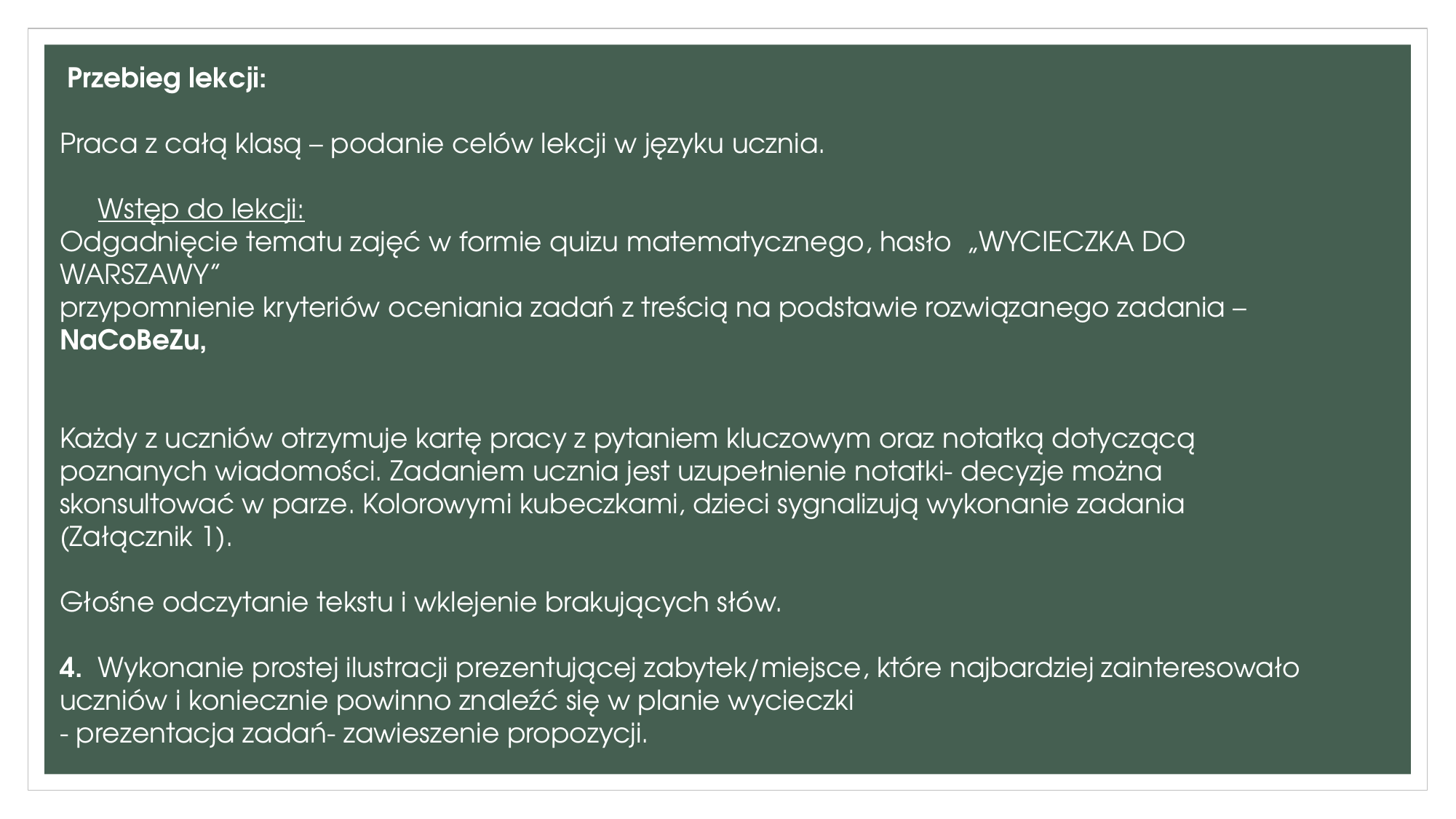

Przebieg lekcji:

Praca z całą klasą – podanie celów lekcji w języku ucznia.

     Wstęp do lekcji:
Odgadnięcie tematu zajęć w formie quizu matematycznego, hasło  „WYCIECZKA DO WARSZAWY”
przypomnienie kryteriów oceniania zadań z treścią na podstawie rozwiązanego zadania – NaCoBeZu,

Każdy z uczniów otrzymuje kartę pracy z pytaniem kluczowym oraz notatką dotyczącą poznanych wiadomości. Zadaniem ucznia jest uzupełnienie notatki- decyzje można skonsultować w parze. Kolorowymi kubeczkami, dzieci sygnalizują wykonanie zadania
(Załącznik 1).

Głośne odczytanie tekstu i wklejenie brakujących słów.

4.  Wykonanie prostej ilustracji prezentującej zabytek/miejsce, które najbardziej zainteresowało uczniów i koniecznie powinno znaleźć się w planie wycieczki
- prezentacja zadań- zawieszenie propozycji.